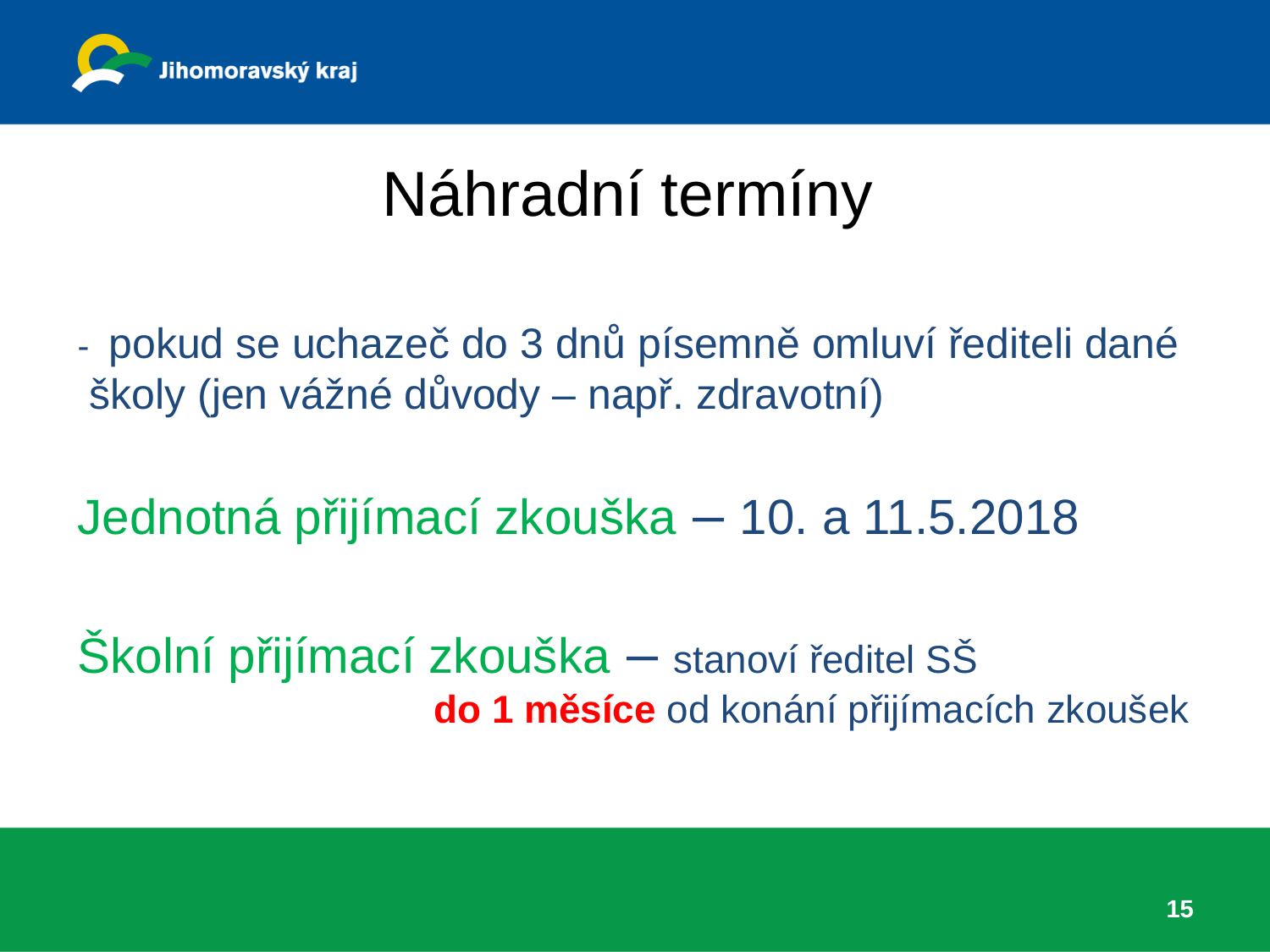

Náhradní termíny

-  pokud se uchazeč do 3 dnů písemně omluví řediteli dané   školy (jen vážné důvody – např. zdravotní)

Jednotná přijímací zkouška – 10. a 11.5.2018

Školní přijímací zkouška – stanoví ředitel SŠ
                                 do 1 měsíce od konání přijímacích zkoušek

15